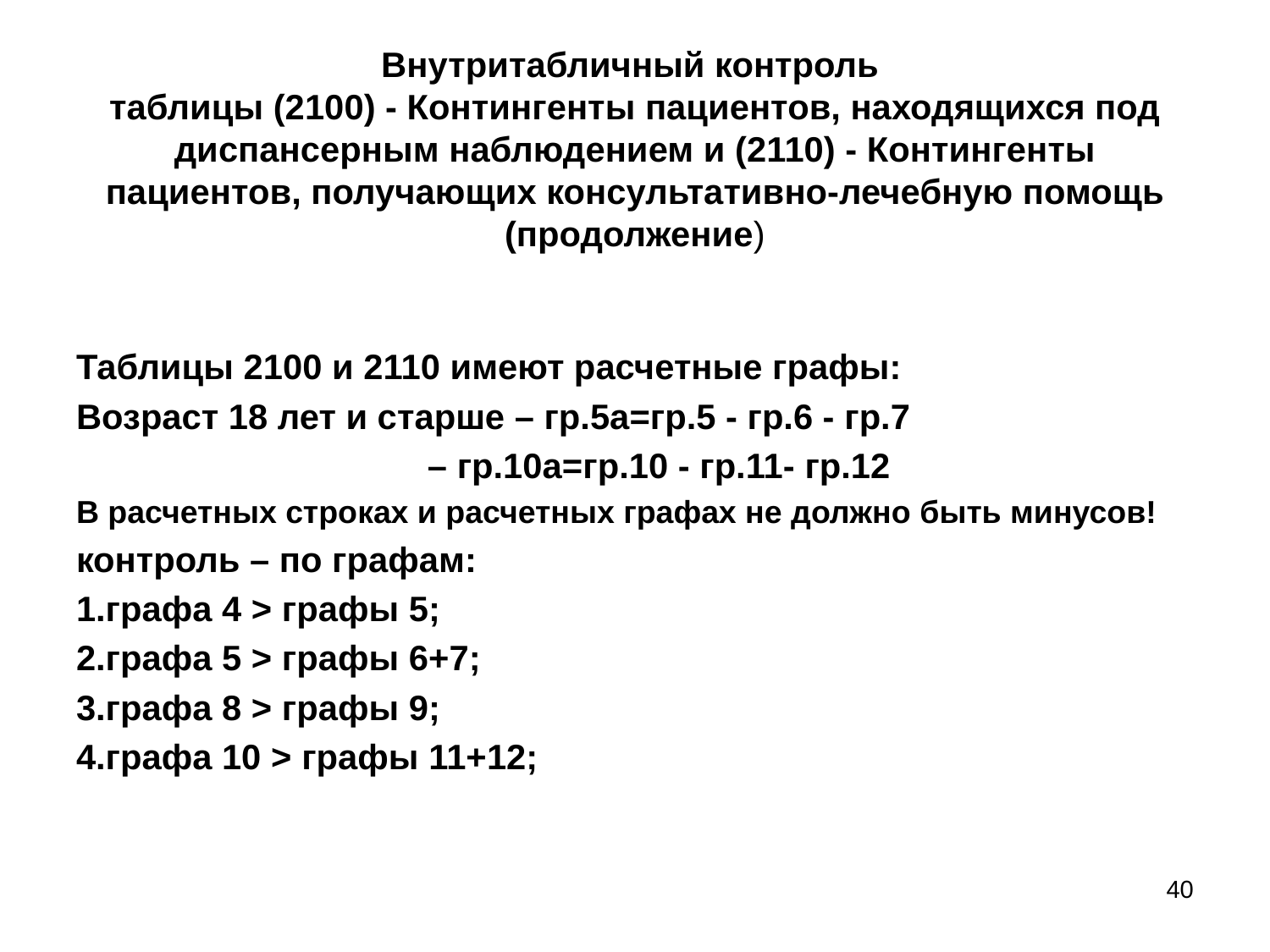

# Внутритабличный контроль таблицы (2100) - Контингенты пациентов, находящихся под диспансерным наблюдением и (2110) - Контингенты пациентов, получающих консультативно-лечебную помощь (продолжение)

Таблицы 2100 и 2110 имеют расчетные графы:
Возраст 18 лет и старше – гр.5а=гр.5 - гр.6 - гр.7
		          – гр.10а=гр.10 - гр.11- гр.12
В расчетных строках и расчетных графах не должно быть минусов!
контроль – по графам:
графа 4 > графы 5;
графа 5 > графы 6+7;
графа 8 > графы 9;
графа 10 > графы 11+12;

40